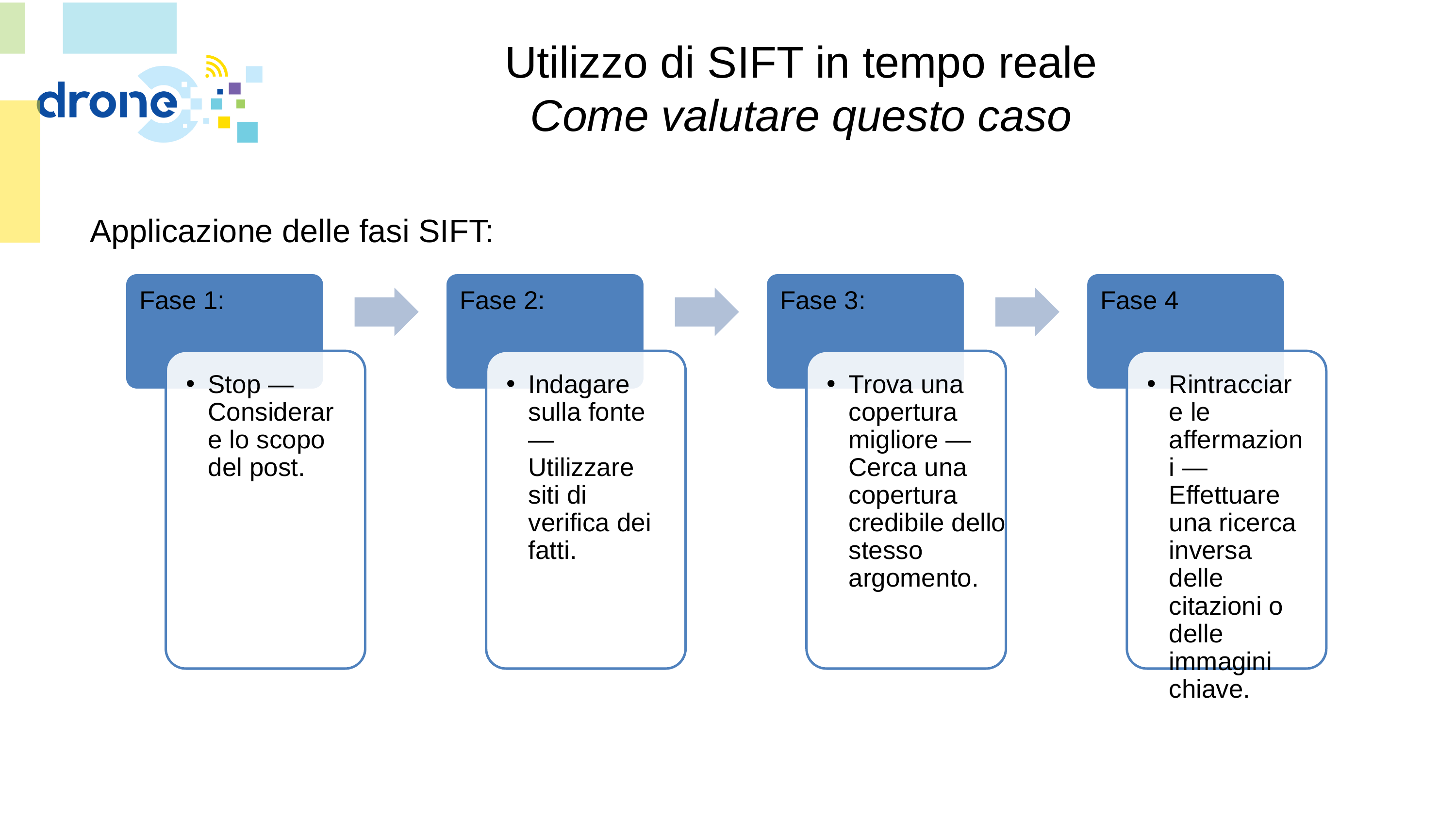

# Utilizzo di SIFT in tempo reale Come valutare questo caso

Applicazione delle fasi SIFT:

Fase 1:

Fase 2:

Fase 3:

Fase 4

Stop — Considerare lo scopo del post.
Indagare sulla fonte — Utilizzare siti di verifica dei fatti.
Trova una copertura migliore — Cerca una copertura credibile dello stesso argomento.
Rintracciare le affermazioni — Effettuare una ricerca inversa delle citazioni o delle immagini chiave.